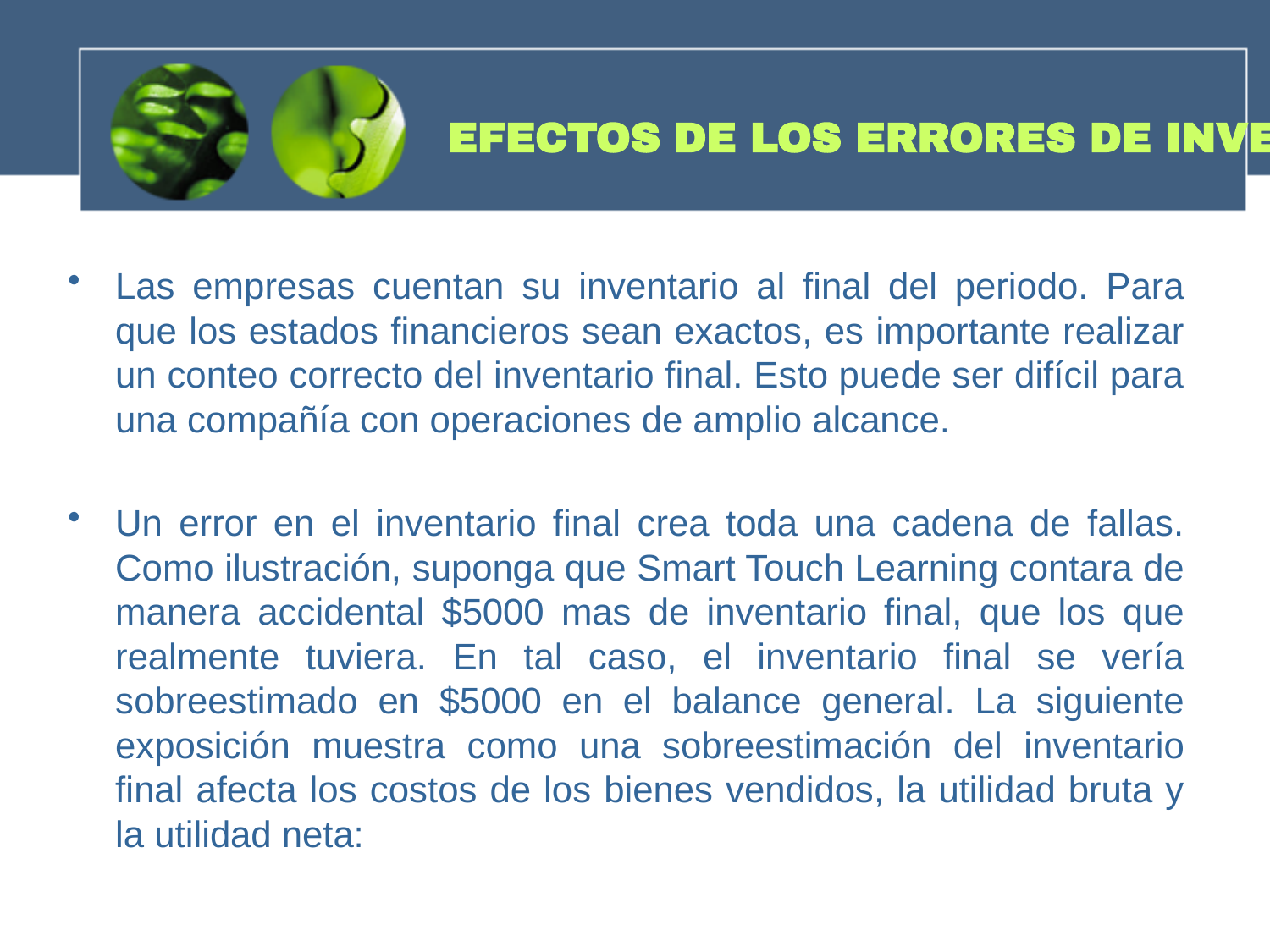

# EFECTOS DE LOS ERRORES DE INVENTARIOS.
Las empresas cuentan su inventario al final del periodo. Para que los estados financieros sean exactos, es importante realizar un conteo correcto del inventario final. Esto puede ser difícil para una compañía con operaciones de amplio alcance.

Un error en el inventario final crea toda una cadena de fallas. Como ilustración, suponga que Smart Touch Learning contara de manera accidental $5000 mas de inventario final, que los que realmente tuviera. En tal caso, el inventario final se vería sobreestimado en $5000 en el balance general. La siguiente exposición muestra como una sobreestimación del inventario final afecta los costos de los bienes vendidos, la utilidad bruta y la utilidad neta: